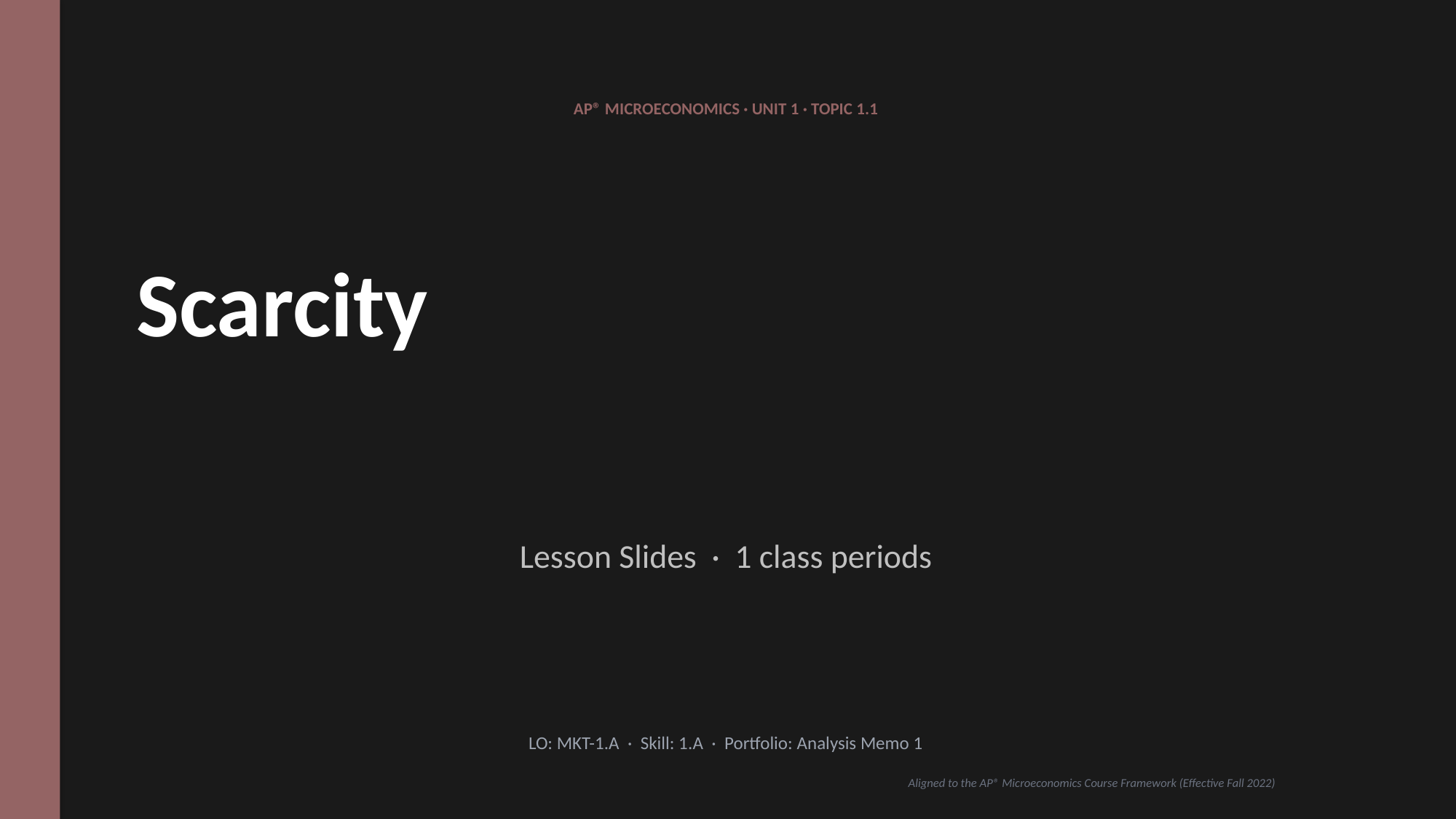

AP® MICROECONOMICS · UNIT 1 · TOPIC 1.1
Scarcity
Lesson Slides  ·  1 class periods
LO: MKT-1.A  ·  Skill: 1.A  ·  Portfolio: Analysis Memo 1
Aligned to the AP® Microeconomics Course Framework (Effective Fall 2022)